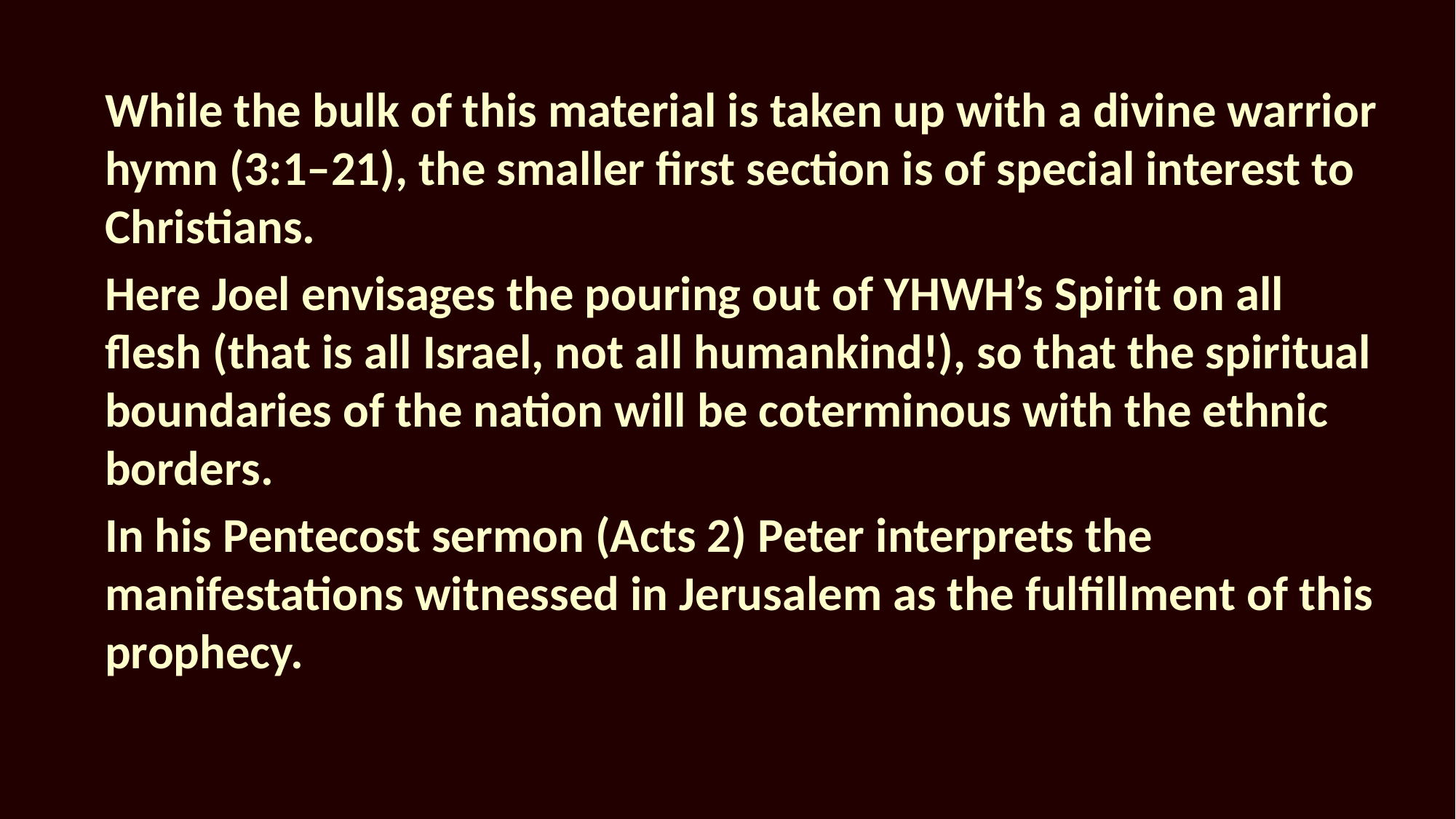

While the bulk of this material is taken up with a divine warrior hymn (3:1–21), the smaller first section is of special interest to Christians.
Here Joel envisages the pouring out of YHWH’s Spirit on all flesh (that is all Israel, not all humankind!), so that the spiritual boundaries of the nation will be coterminous with the ethnic borders.
In his Pentecost sermon (Acts 2) Peter interprets the manifestations witnessed in Jerusalem as the fulfillment of this prophecy.